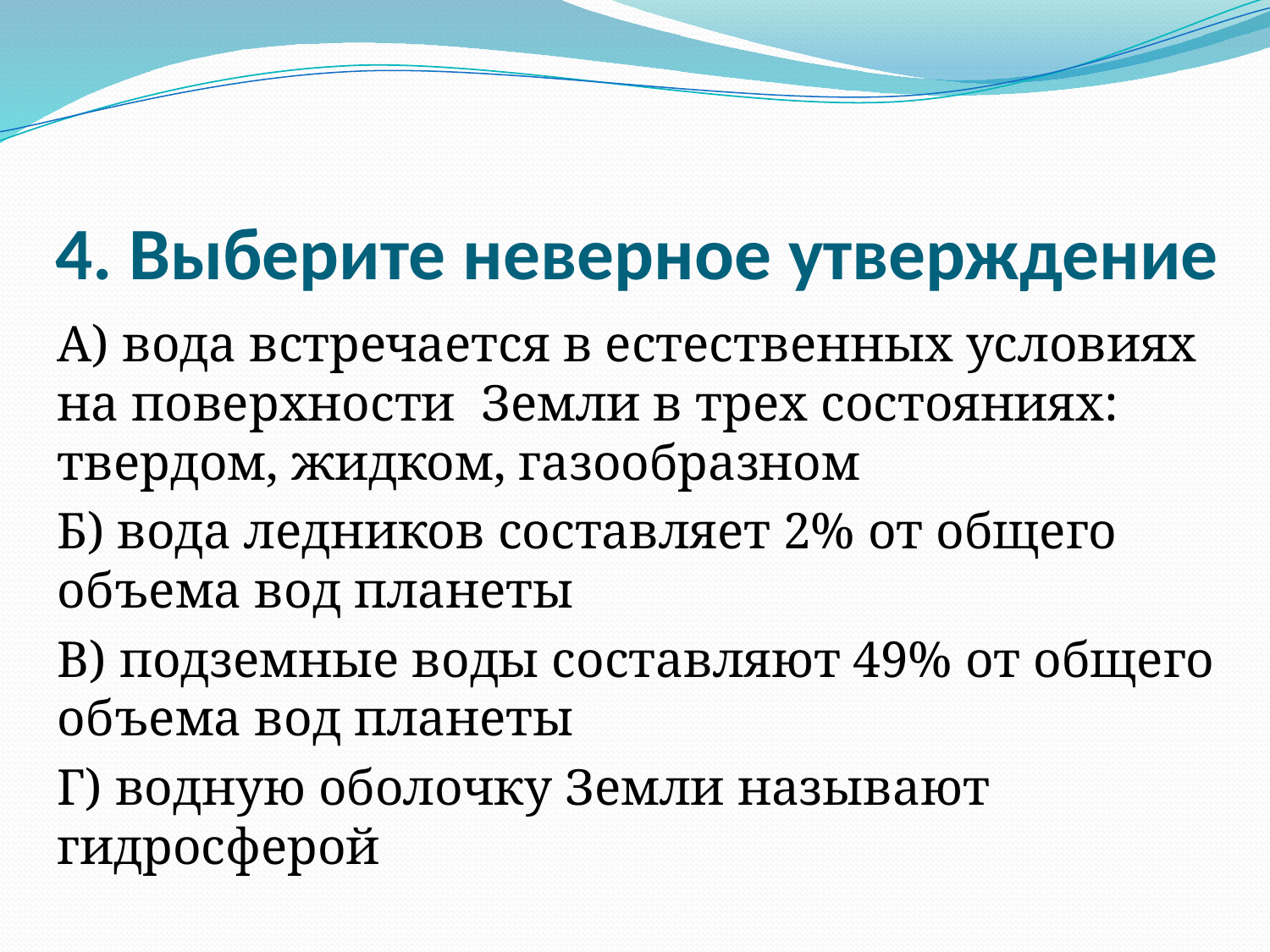

# 4. Выберите неверное утверждение
А) вода встречается в естественных условиях на поверхности  Земли в трех состояниях: твердом, жидком, газообразном
Б) вода ледников составляет 2% от общего объема вод планеты
В) подземные воды составляют 49% от общего объема вод планеты
Г) водную оболочку Земли называют гидросферой